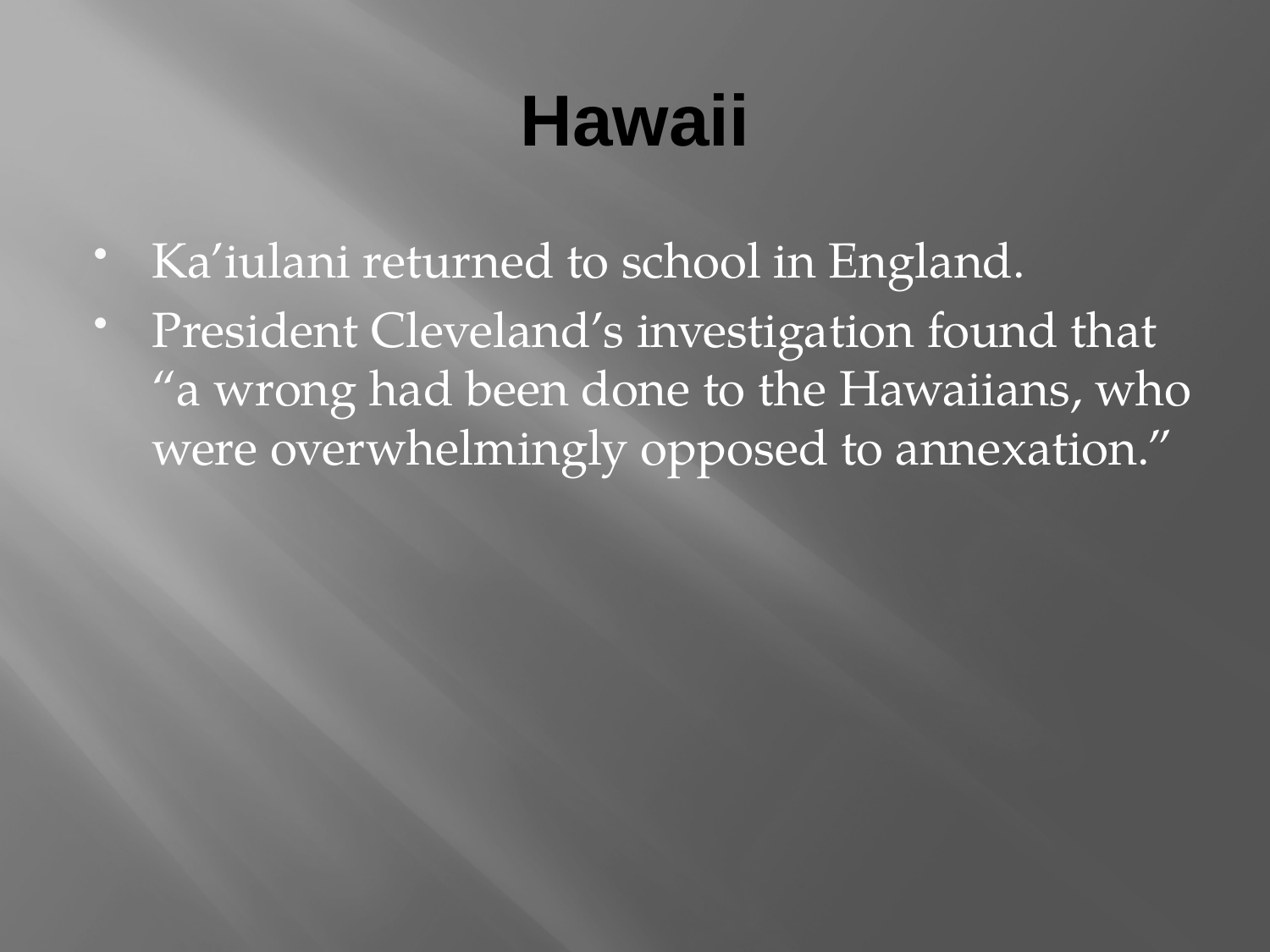

# Hawaii
Ka’iulani returned to school in England.
President Cleveland’s investigation found that “a wrong had been done to the Hawaiians, who were overwhelmingly opposed to annexation.”